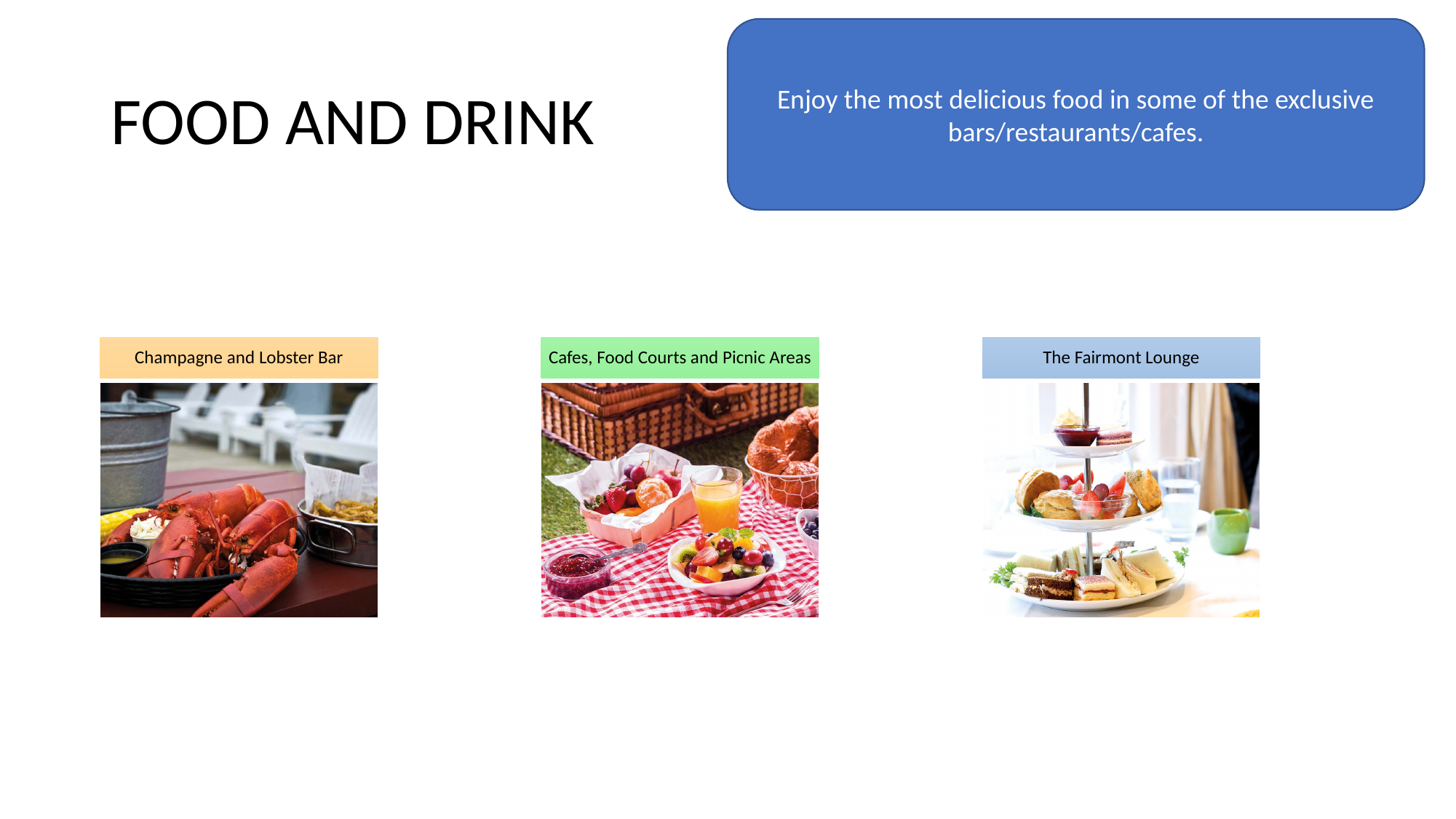

Enjoy the most delicious food in some of the exclusive bars/restaurants/cafes.
# FOOD AND DRINK
Champagne and Lobster Bar
Cafes, Food Courts and Picnic Areas
The Fairmont Lounge